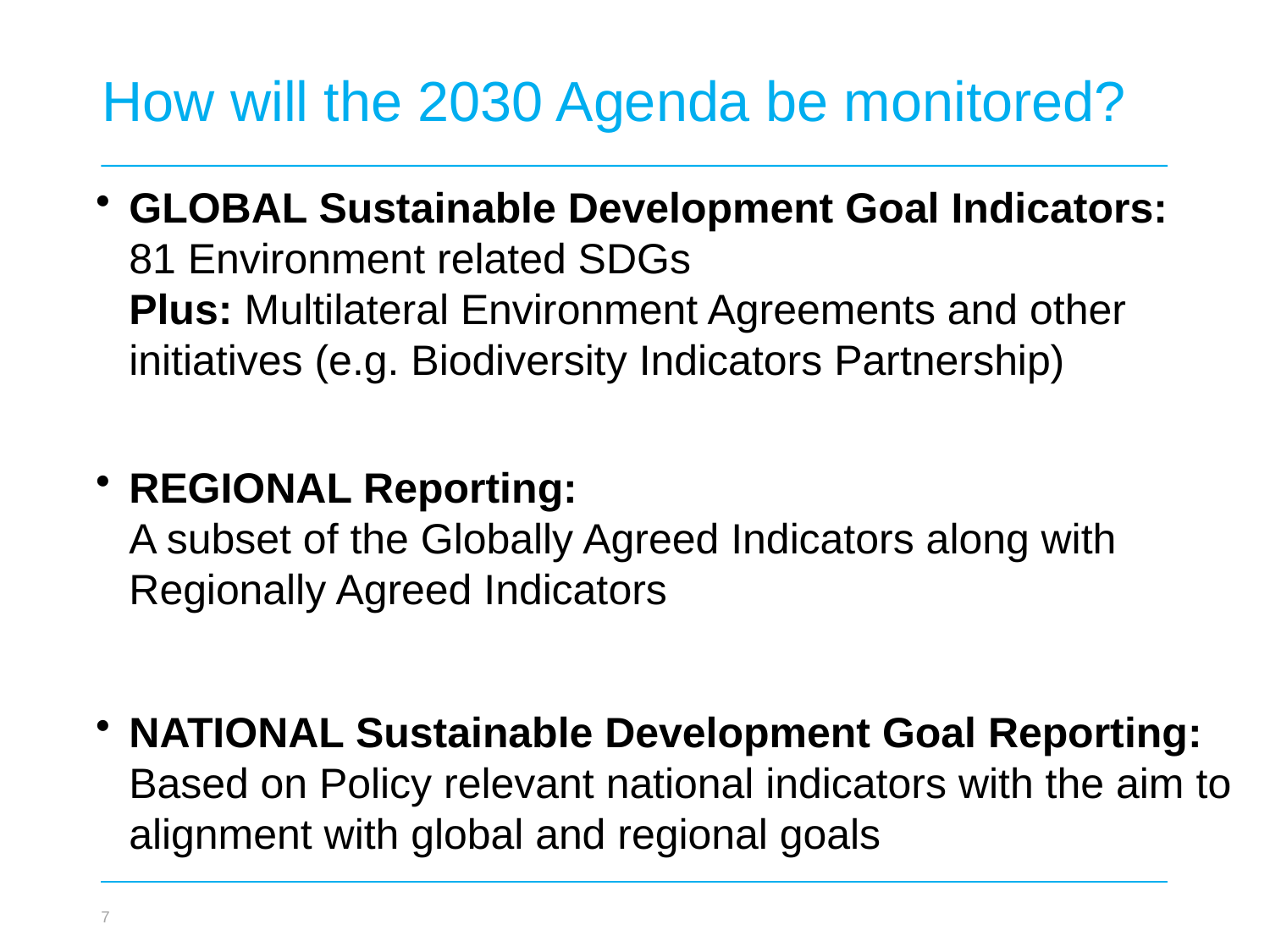

How will the 2030 Agenda be monitored?

GLOBAL Sustainable Development Goal Indicators:
81 Environment related SDGs
Plus: Multilateral Environment Agreements and other initiatives (e.g. Biodiversity Indicators Partnership)
REGIONAL Reporting:
A subset of the Globally Agreed Indicators along with Regionally Agreed Indicators
NATIONAL Sustainable Development Goal Reporting:
Based on Policy relevant national indicators with the aim to alignment with global and regional goals
Photo credit to be given
as shown alongside
(in black or in white)
© NABU/Holger Schulz

7